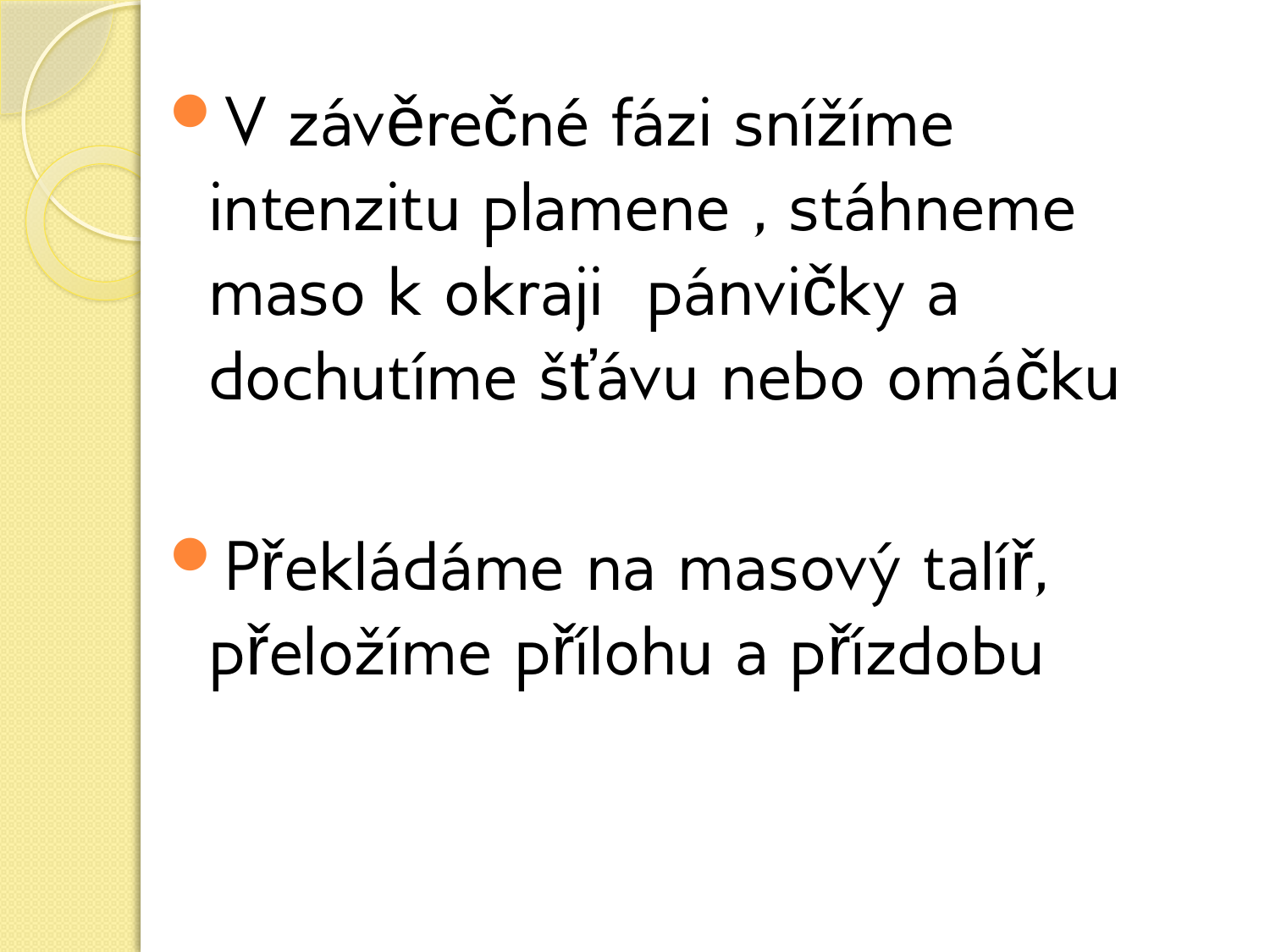

V závěrečné fázi snížíme intenzitu plamene , stáhneme maso k okraji  pánvičky a dochutíme šťávu nebo omáčku

Překládáme na masový talíř, přeložíme přílohu a přízdobu